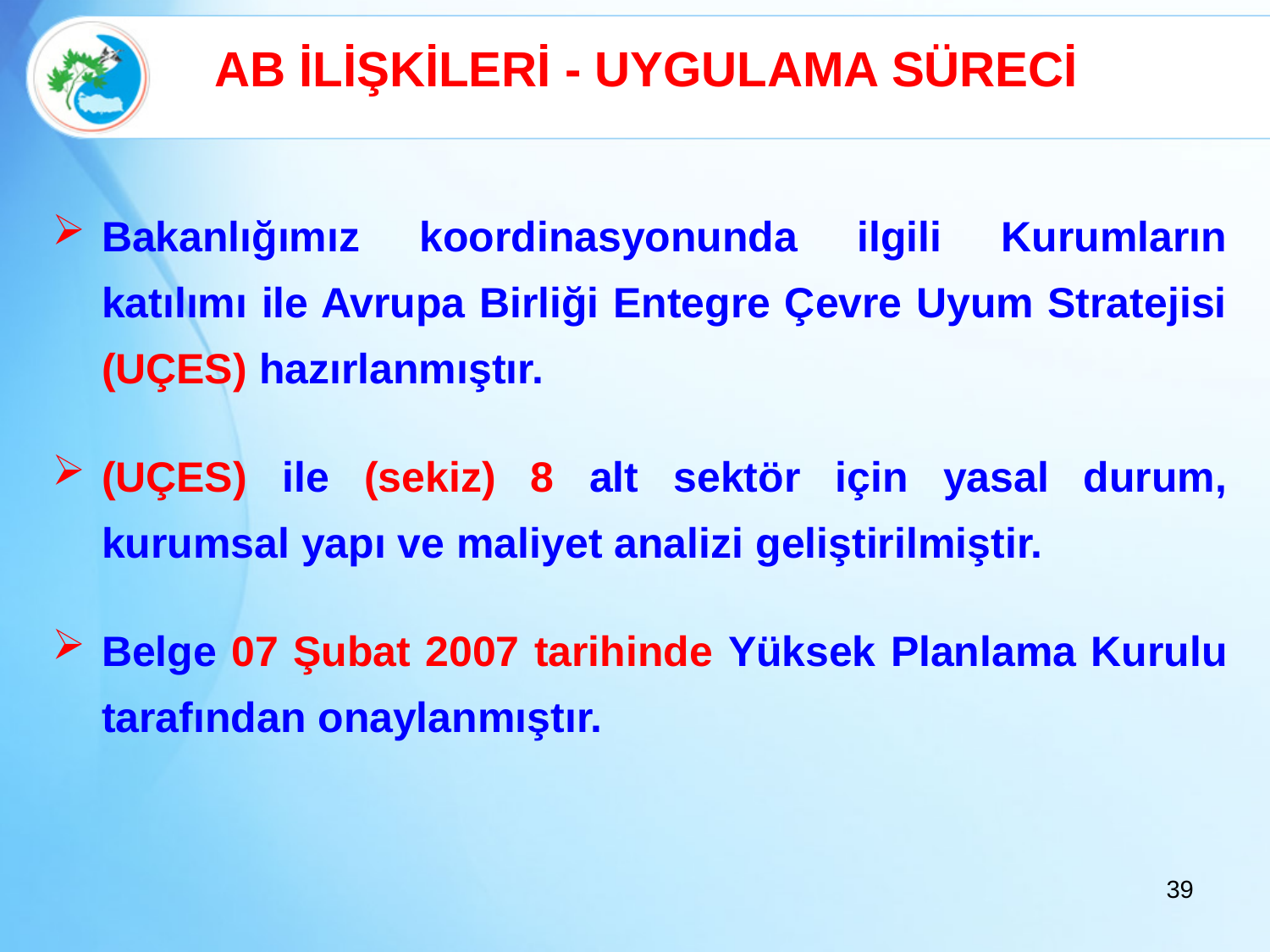

AB İLİŞKİLERİ - UYGULAMA SÜRECİ
Bakanlığımız koordinasyonunda ilgili Kurumların katılımı ile Avrupa Birliği Entegre Çevre Uyum Stratejisi (UÇES) hazırlanmıştır.
(UÇES) ile (sekiz) 8 alt sektör için yasal durum, kurumsal yapı ve maliyet analizi geliştirilmiştir.
Belge 07 Şubat 2007 tarihinde Yüksek Planlama Kurulu tarafından onaylanmıştır.
39